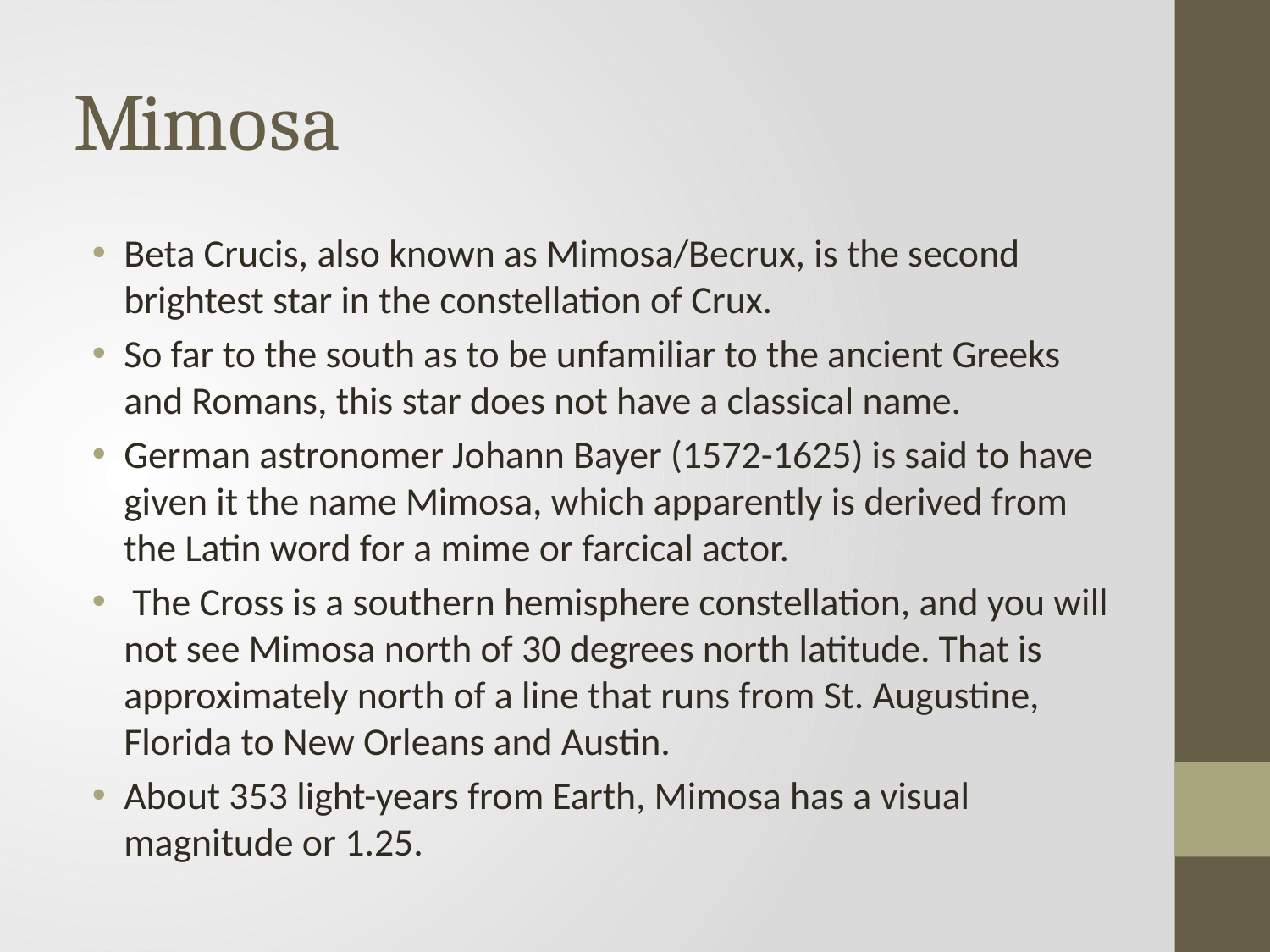

# Mimosa
Beta Crucis, also known as Mimosa/Becrux, is the second brightest star in the constellation of Crux.
So far to the south as to be unfamiliar to the ancient Greeks and Romans, this star does not have a classical name.
German astronomer Johann Bayer (1572-1625) is said to have given it the name Mimosa, which apparently is derived from the Latin word for a mime or farcical actor.
 The Cross is a southern hemisphere constellation, and you will not see Mimosa north of 30 degrees north latitude. That is approximately north of a line that runs from St. Augustine, Florida to New Orleans and Austin.
About 353 light-years from Earth, Mimosa has a visual magnitude or 1.25.